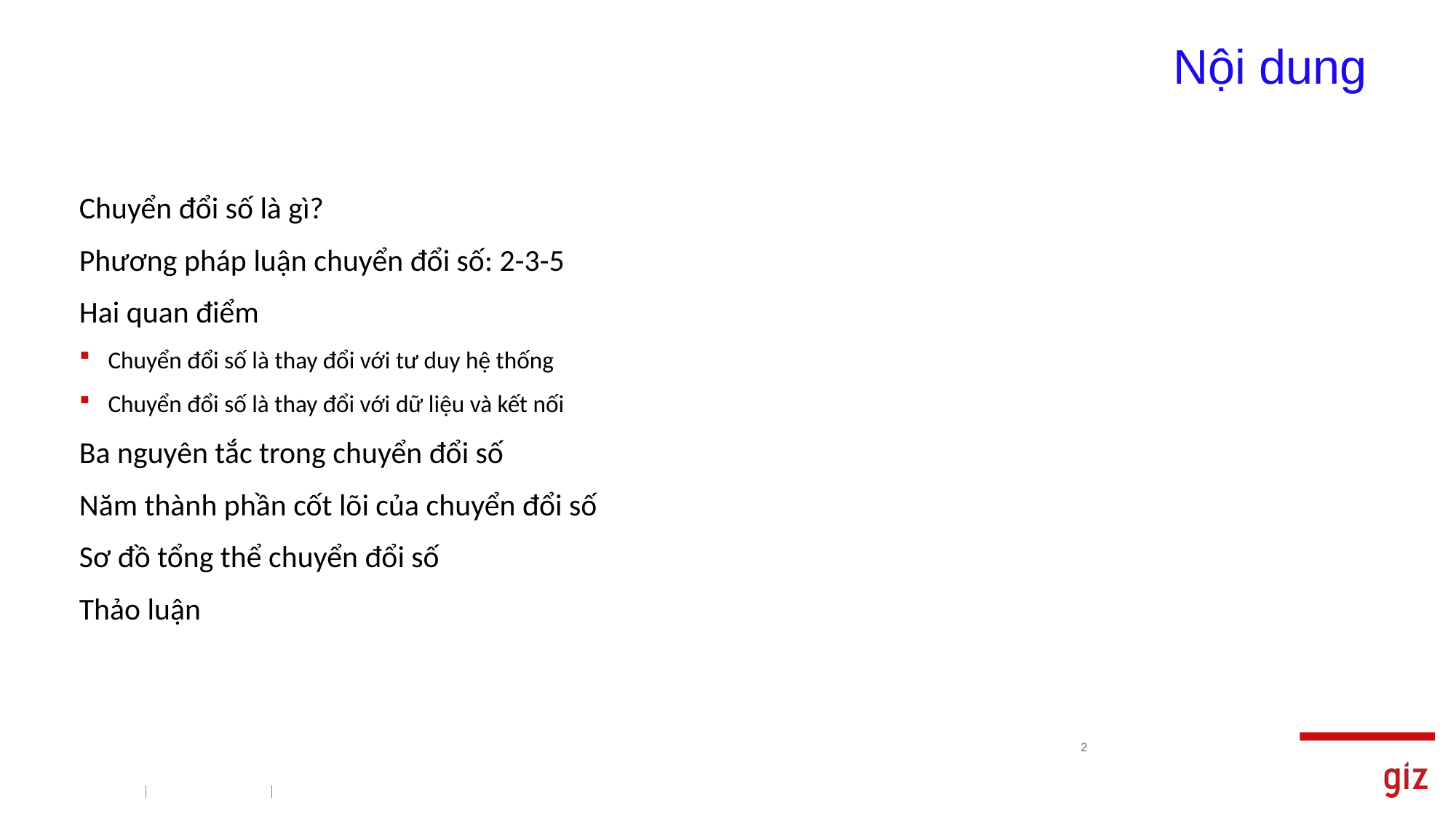

# Nội dung
Chuyển đổi số là gì?
Phương pháp luận chuyển đổi số: 2-3-5
Hai quan điểm
Chuyển đổi số là thay đổi với tư duy hệ thống
Chuyển đổi số là thay đổi với dữ liệu và kết nối
Ba nguyên tắc trong chuyển đổi số
Năm thành phần cốt lõi của chuyển đổi số
Sơ đồ tổng thể chuyển đổi số
Thảo luận

2